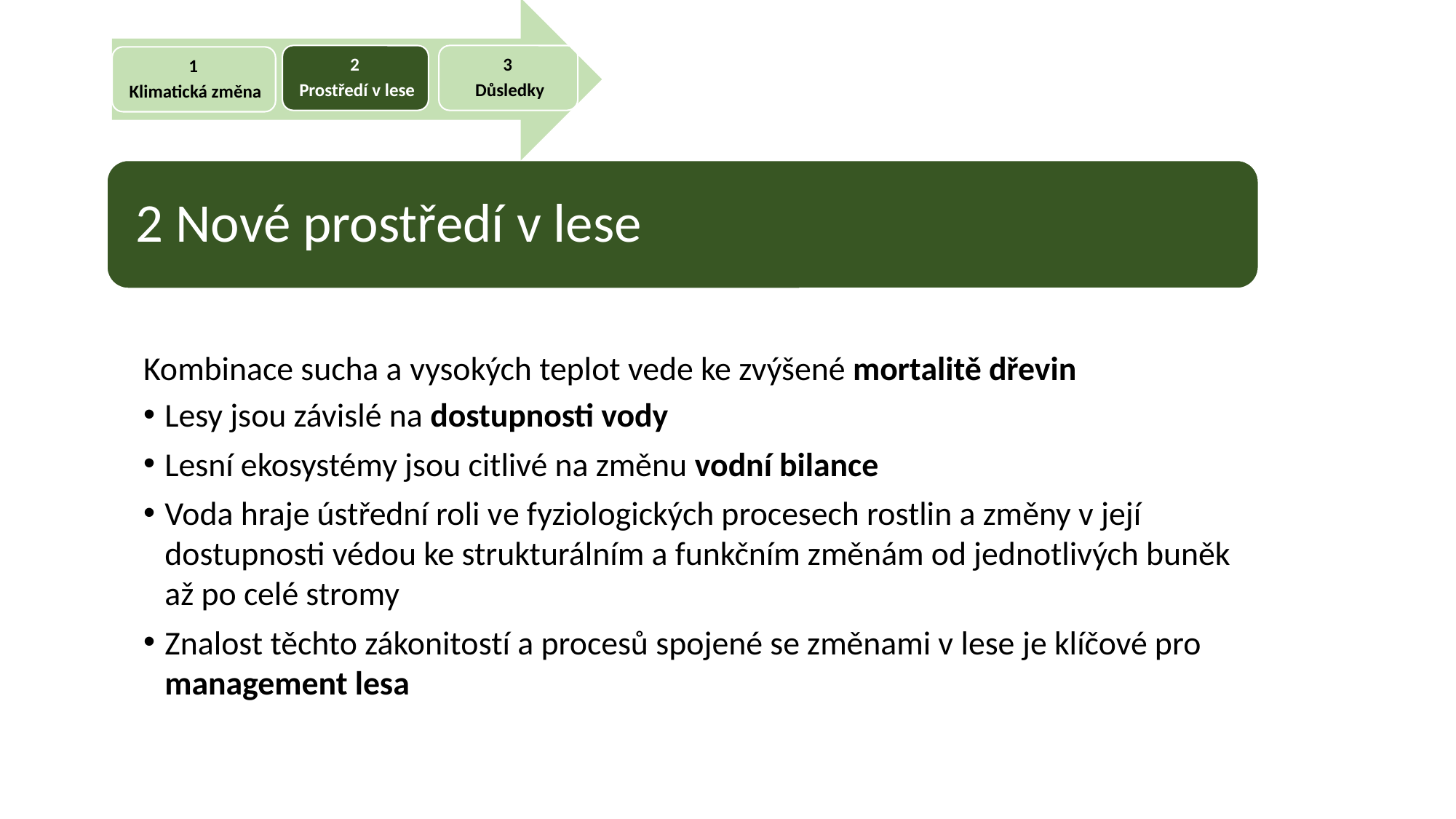

1
Klimatická změna
2
Prostředí v lese
3
Důsledky
2 Nové prostředí v lese

Kombinace sucha a vysokých teplot vede ke zvýšené mortalitě dřevin
Lesy jsou závislé na dostupnosti vody
Lesní ekosystémy jsou citlivé na změnu vodní bilance
Voda hraje ústřední roli ve fyziologických procesech rostlin a změny v její dostupnosti védou ke strukturálním a funkčním změnám od jednotlivých buněk až po celé stromy
Znalost těchto zákonitostí a procesů spojené se změnami v lese je klíčové pro management lesa